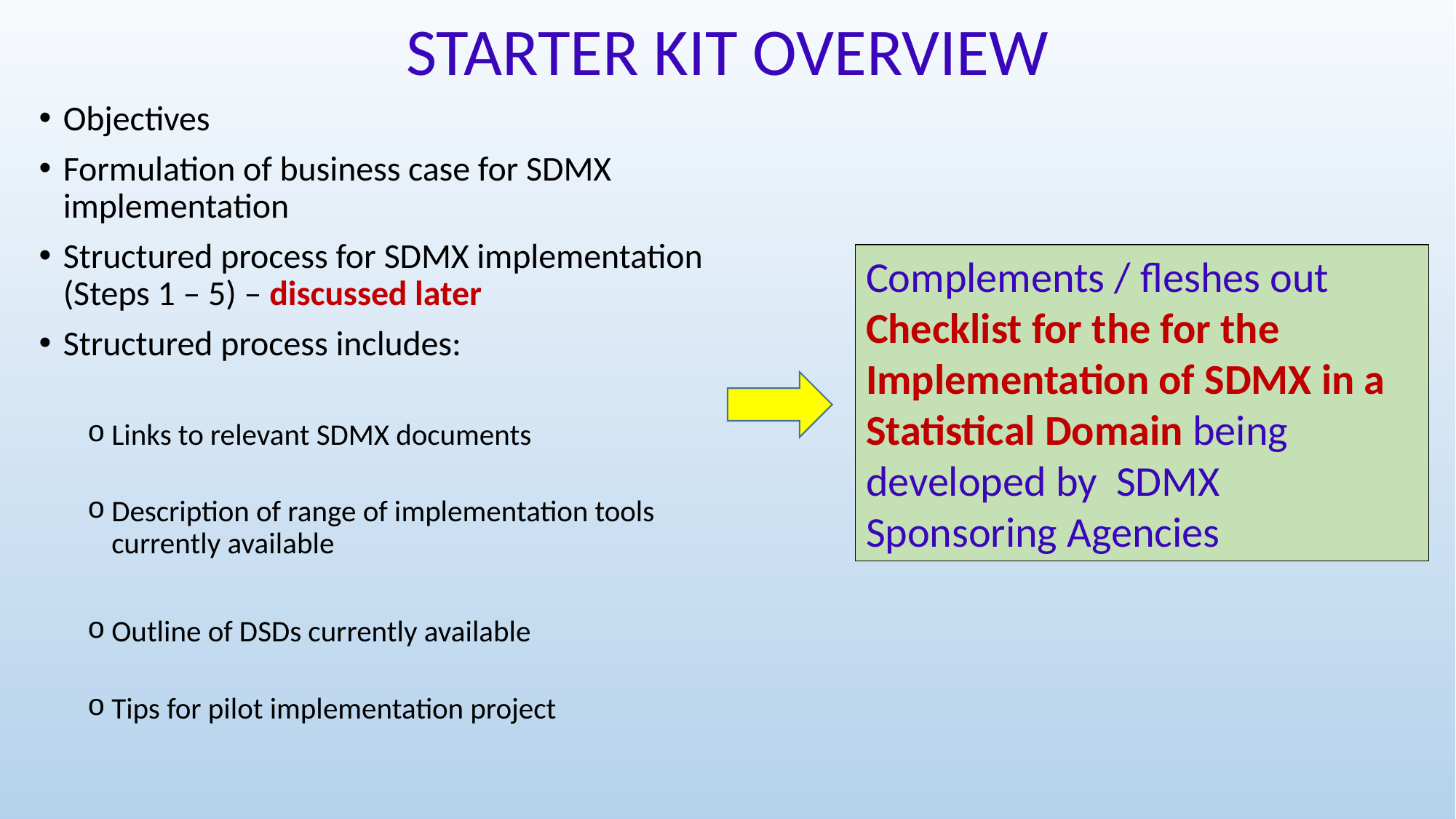

# STARTER KIT OVERVIEW
Objectives
Formulation of business case for SDMX implementation
Structured process for SDMX implementation (Steps 1 – 5) – discussed later
Structured process includes:

Links to relevant SDMX documents

Description of range of implementation tools currently available

Outline of DSDs currently available

Tips for pilot implementation project

Complements / fleshes out Checklist for the for the Implementation of SDMX in a Statistical Domain being developed by  SDMX Sponsoring Agencies